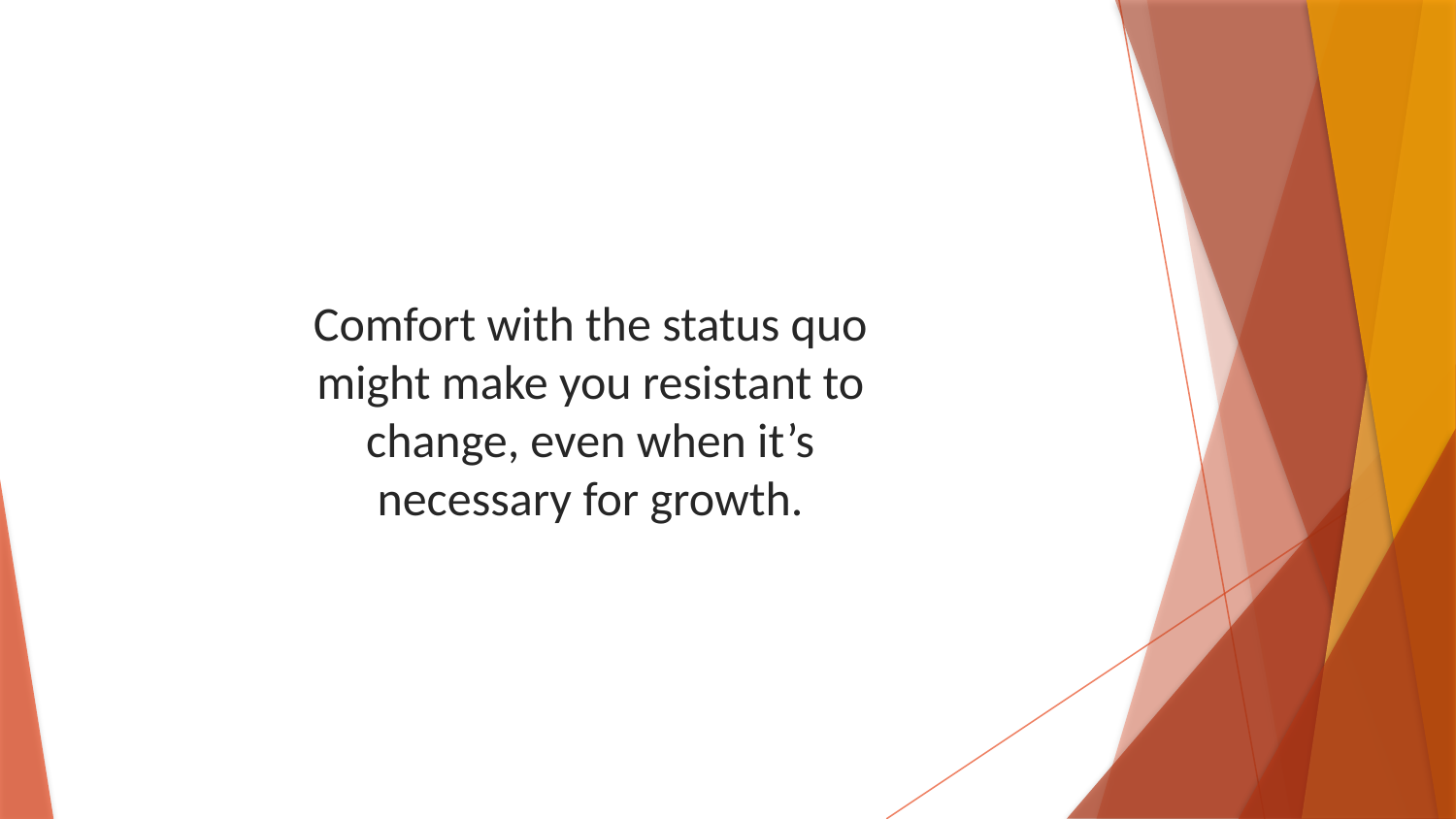

Comfort with the status quo might make you resistant to change, even when it’s necessary for growth.